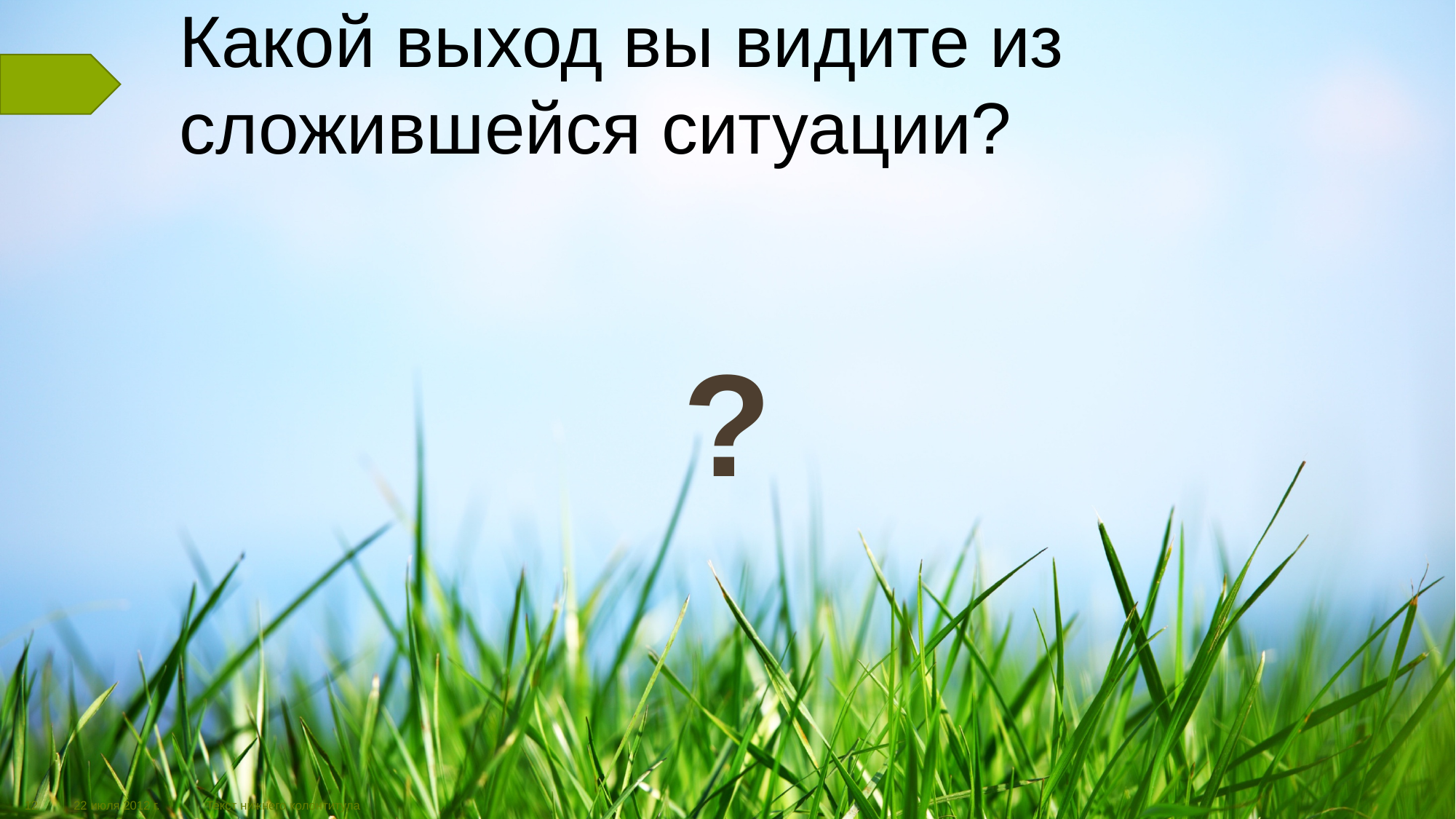

# Какой выход вы видите из сложившейся ситуации?

?
12
22 июля 2012 г.
Текст нижнего колонтитула